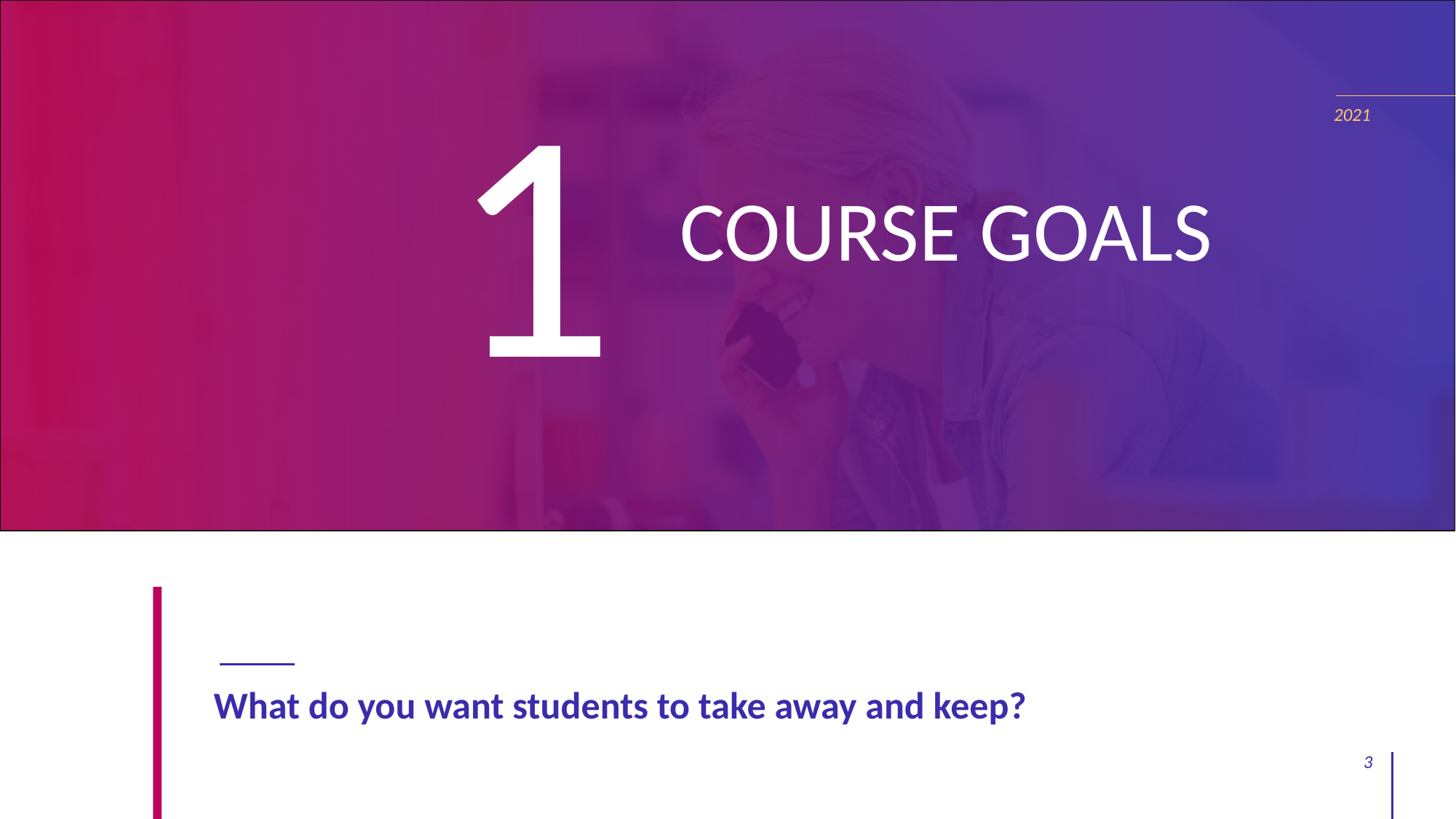

1
2021
COURSE GOALS
#
What do you want students to take away and keep?

3